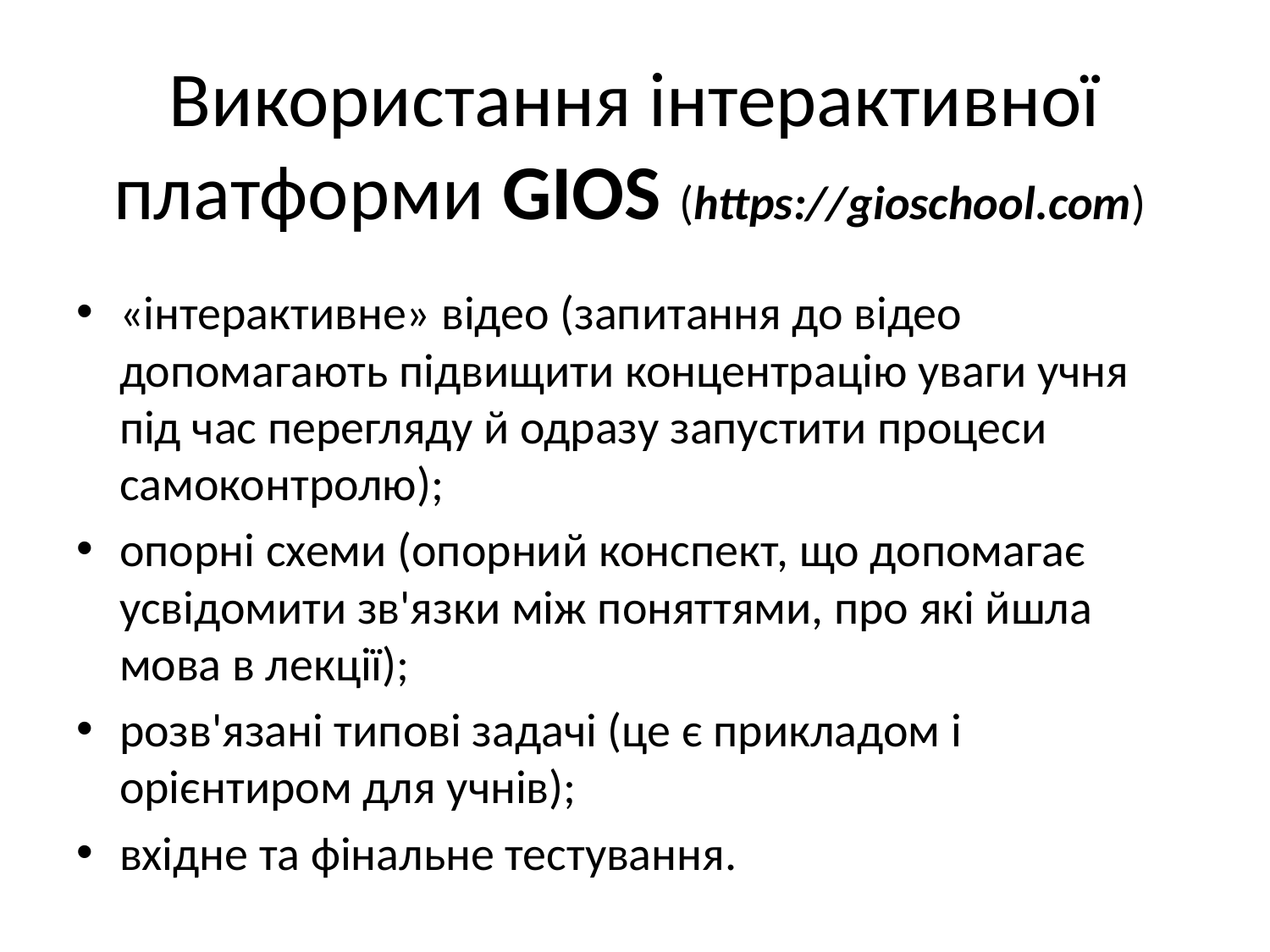

# Використання інтерактивної платформи GIOS (https://gioschool.com)
«інтерактивне» відео (запитання до відео допомагають підвищити концентрацію уваги учня під час перегляду й одразу запустити процеси самоконтролю);
опорні схеми (опорний конспект, що допомагає усвідомити зв'язки між поняттями, про які йшла мова в лекції);
розв'язані типові задачі (це є прикладом і орієнтиром для учнів);
вхідне та фінальне тестування.